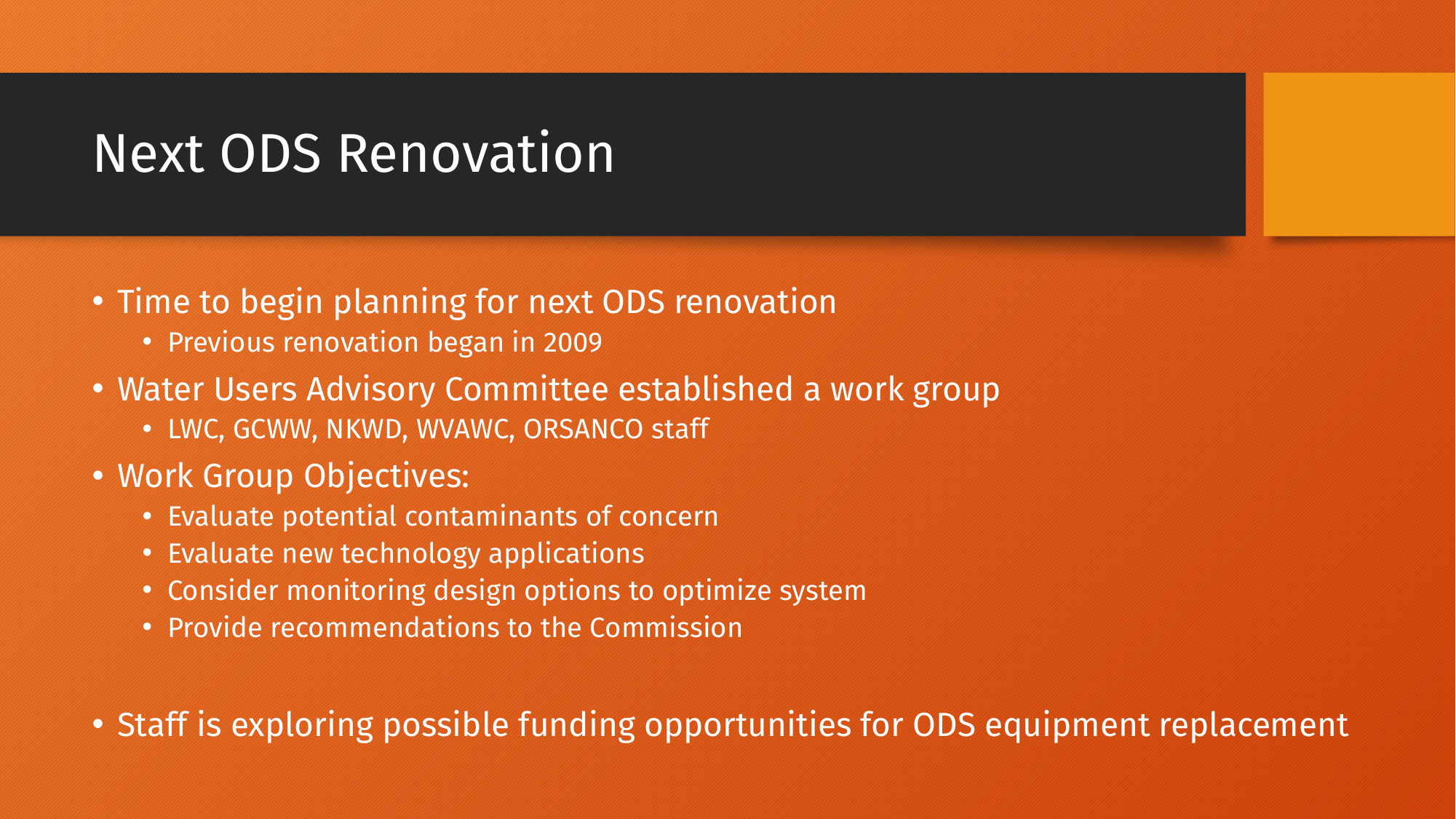

# Next ODS Renovation
Time to begin planning for next ODS renovation
Previous renovation began in 2009
Water Users Advisory Committee established a work group
LWC, GCWW, NKWD, WVAWC, ORSANCO staff
Work Group Objectives:
Evaluate potential contaminants of concern
Evaluate new technology applications
Consider monitoring design options to optimize system
Provide recommendations to the Commission

Staff is exploring possible funding opportunities for ODS equipment replacement